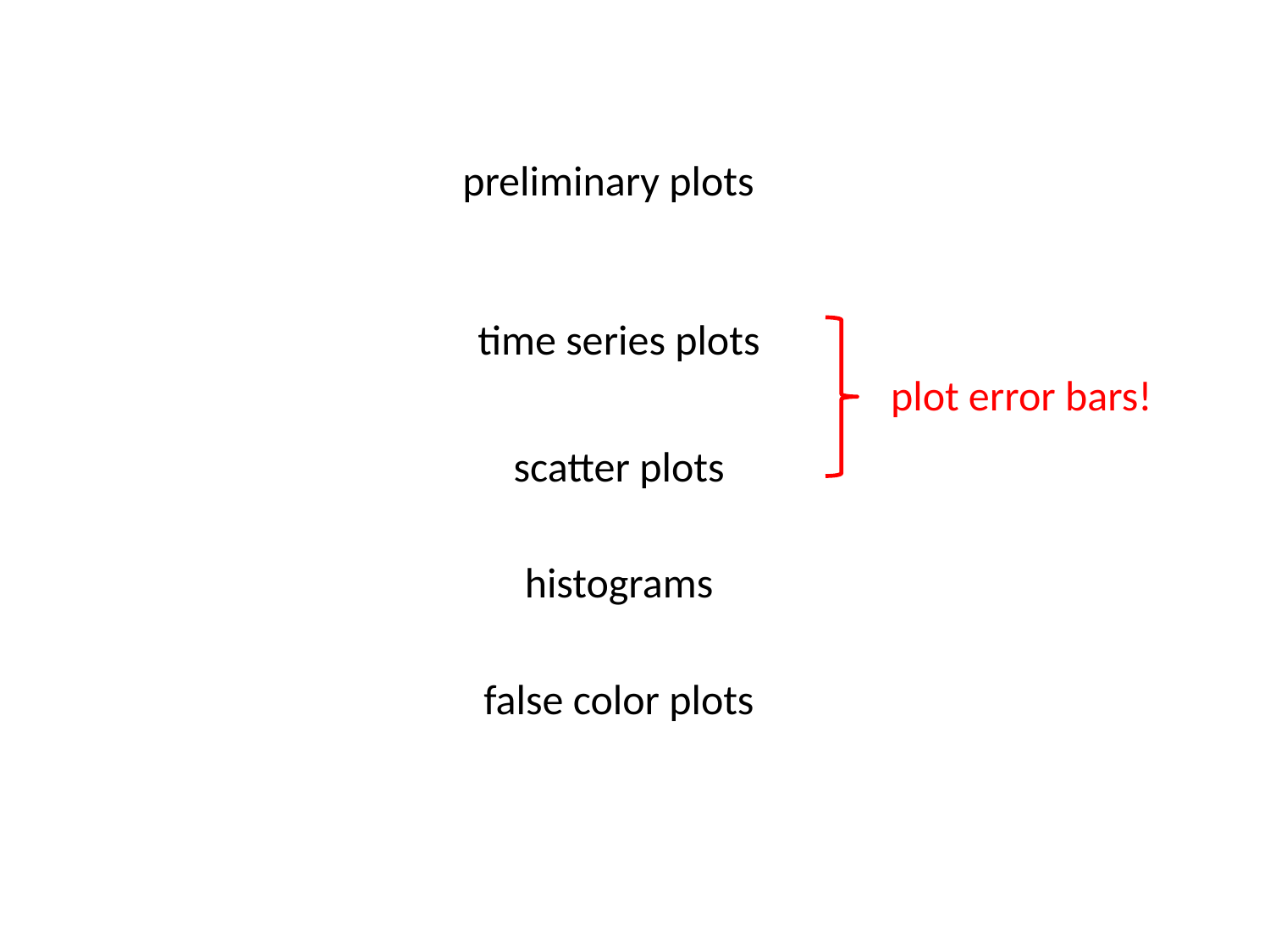

preliminary plots
time series plots

plot error bars!
scatter plots
histograms
false color plots